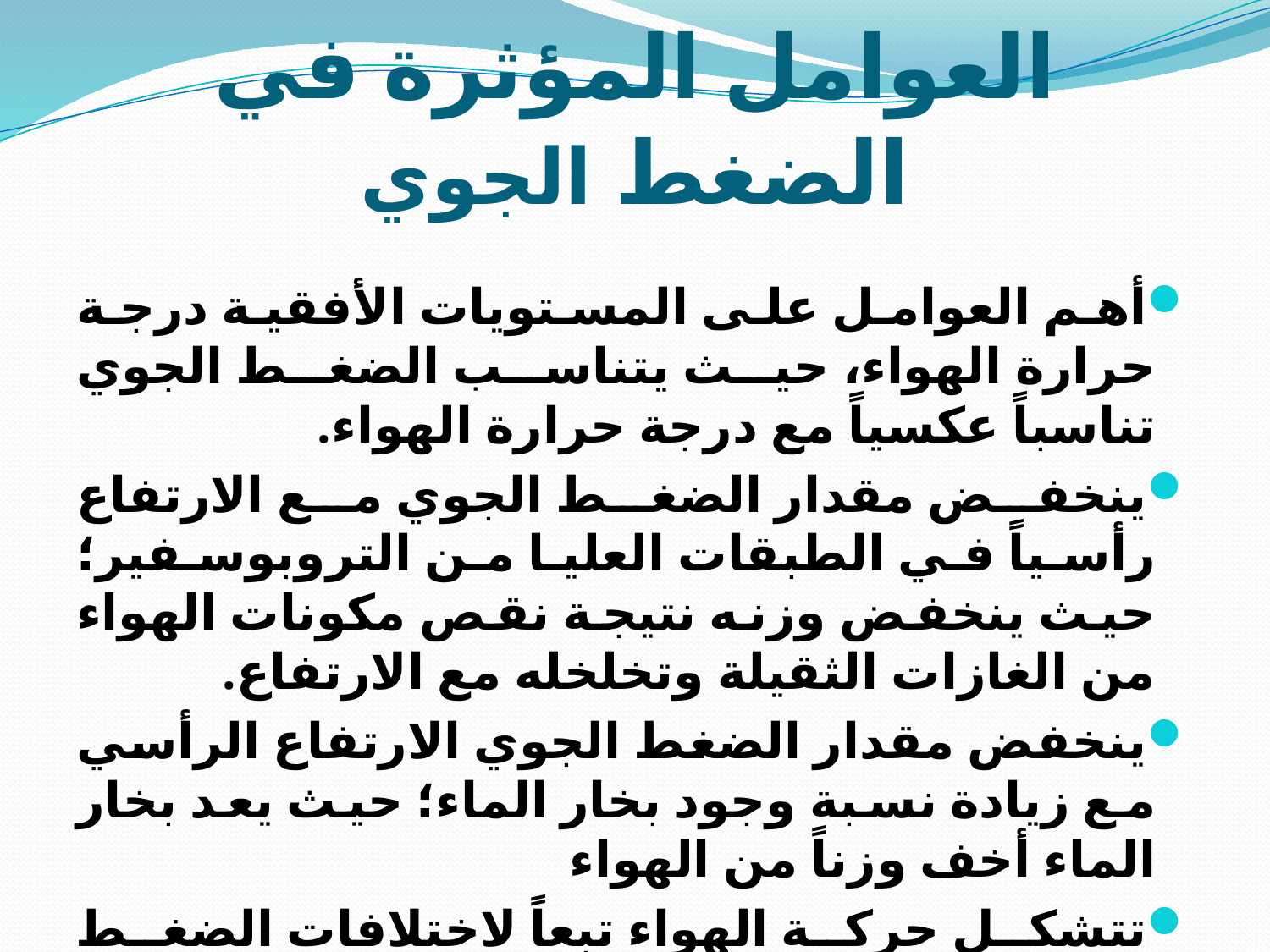

# العوامل المؤثرة في الضغط الجوي
أهم العوامل على المستويات الأفقية درجة حرارة الهواء، حيث يتناسب الضغط الجوي تناسباً عكسياً مع درجة حرارة الهواء.
ينخفض مقدار الضغط الجوي مع الارتفاع رأسياً في الطبقات العليا من التروبوسفير؛ حيث ينخفض وزنه نتيجة نقص مكونات الهواء من الغازات الثقيلة وتخلخله مع الارتفاع.
ينخفض مقدار الضغط الجوي الارتفاع الرأسي مع زيادة نسبة وجود بخار الماء؛ حيث يعد بخار الماء أخف وزناً من الهواء
تتشكل حركة الهواء تبعاً لاختلافات الضغط الجوي